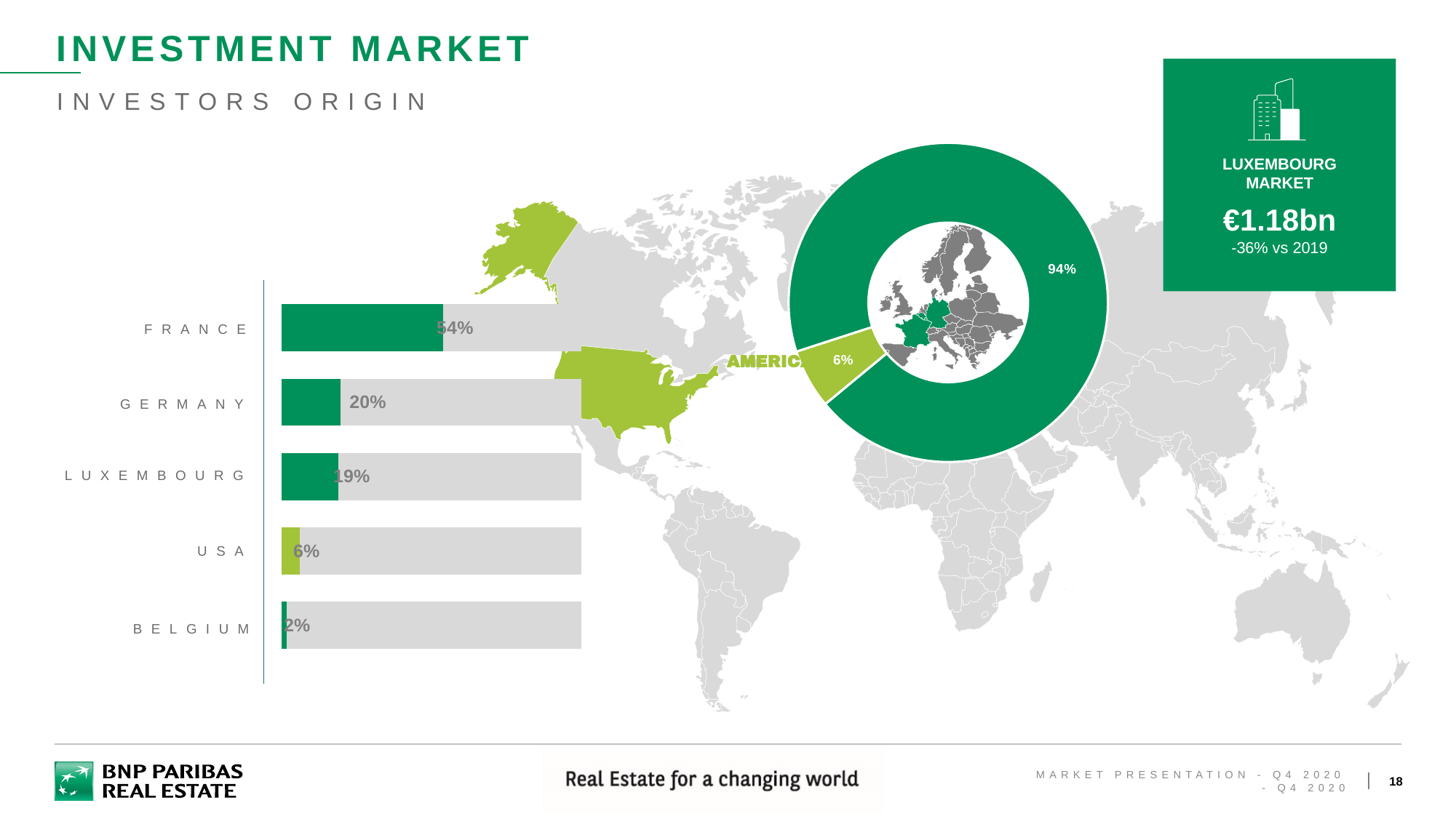

R 082
G 205
B 197

#52CDC5
R 075
G 161
B 186

#4BA1BA
R 163
G 196
B 057

#A3C439

R 000
G 145
B 090

#00915A

R 29
G 44
B 56

#1D2C38

R 186
G 048
B 117

#BA3075
R 127
G 127
B 127

#7F7F7F
# INVESTMENT MARKET

Investors origin

### Chart

| Category | Sales |
|---|---|
| 1st Qtr | 0.94 |
| 2nd Qtr | 0.06 |
EUROPA
LUXEMBOURG
MARKET

€1.18bn

-36% vs 2019

### Chart

| Category | total favorable | Series 2 |
|---|---|---|
| France | 0.54 | 0.45999999999999996 |
| Germany | 0.19711078235140544 | 0.8028892176485946 |
| Luxembourg | 0.1904969106257071 | 0.8095030893742929 |
| USA | 0.060917239578800804 | 0.9390827604211992 |
| Belgium | 0.01827517187364024 | 0.9817248281263597 |
FRANCE
AMERICAS
GERMANY
LUXEMBOURG
USA
BELGIUM
Market Presentation - Q4 2020 - Q4 2020
18